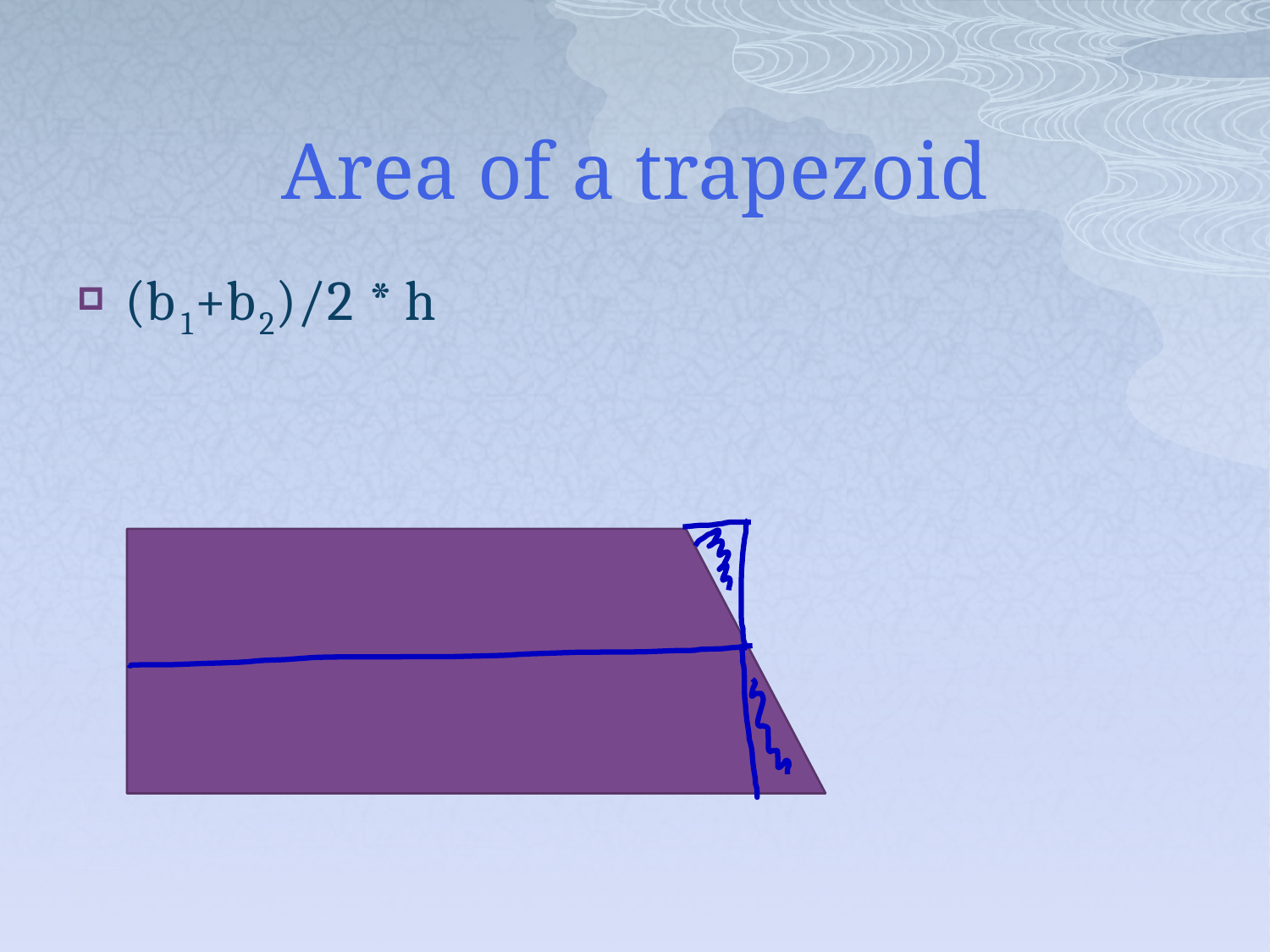

# Area of a trapezoid
(b1+b2)/2 * h